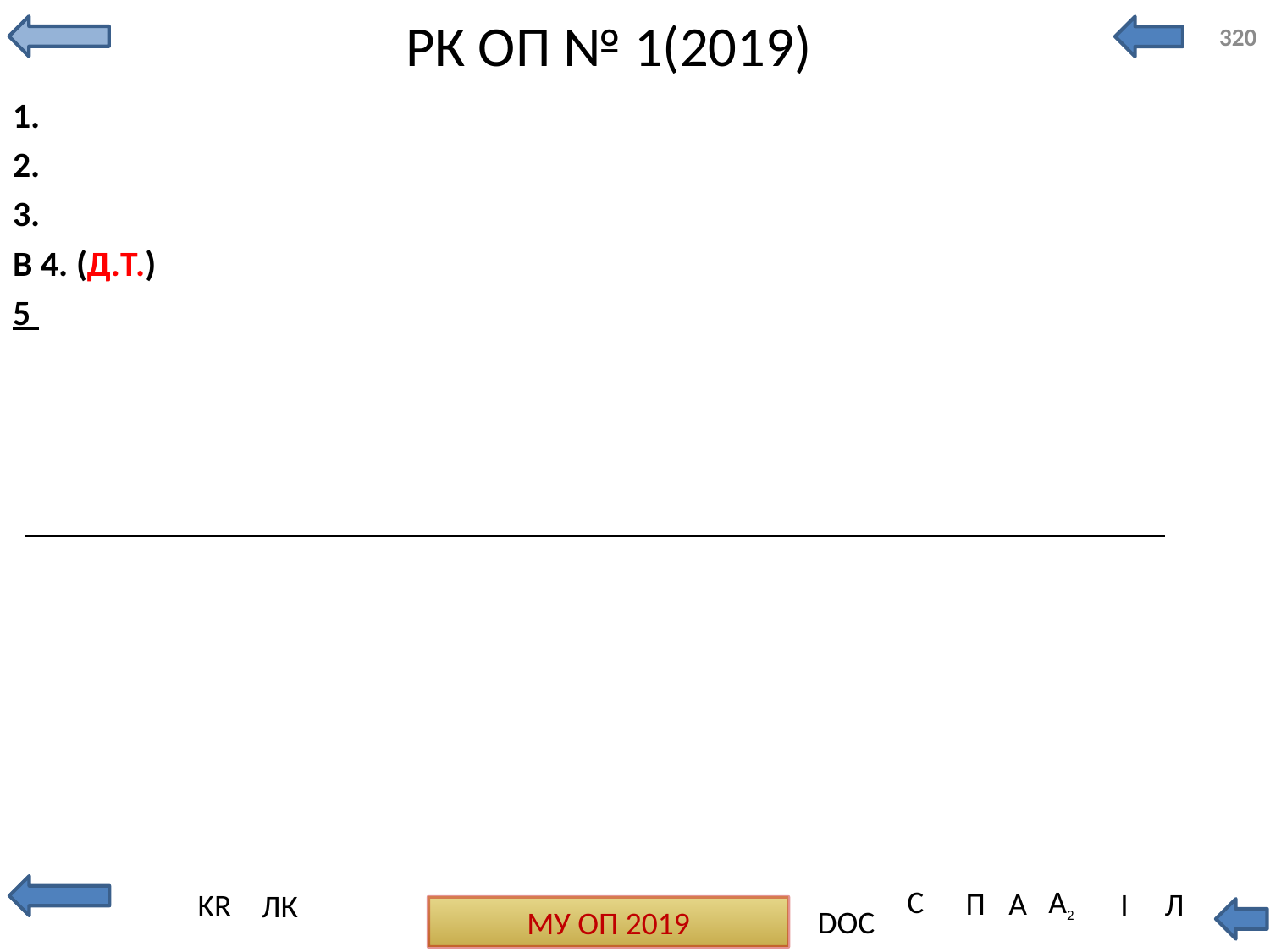

# РК ОП № 1(2019)
320

2.
3.
В 4. (Д.Т.)
5